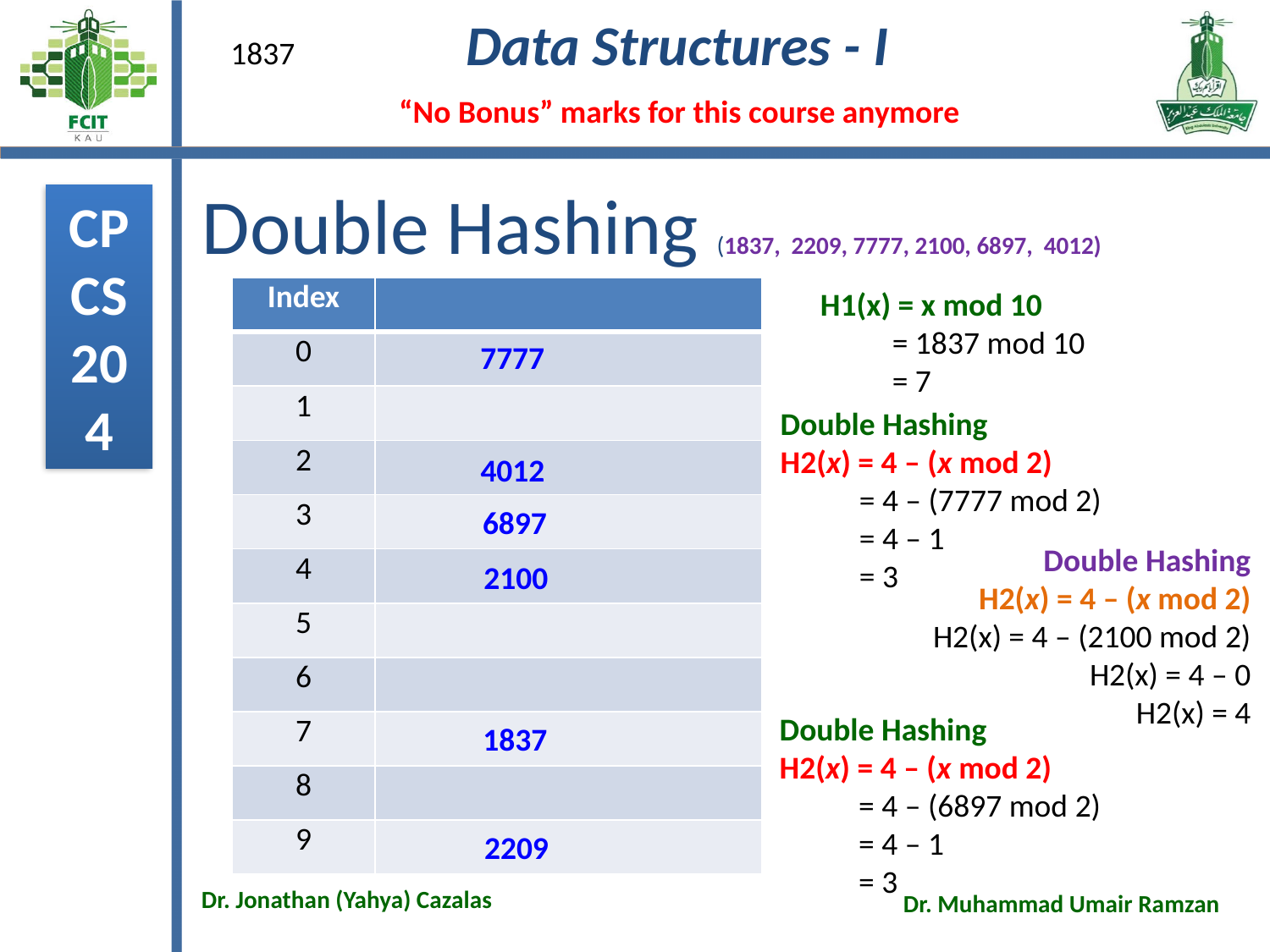

1837
# Double Hashing (1837,  2209, 7777, 2100, 6897,  4012)
| Index |  |
| --- | --- |
| 0 |  |
| 1 |  |
| 2 |  |
| 3 |  |
| 4 |  |
| 5 |  |
| 6 |  |
| 7 |  |
| 8 |  |
| 9 |  |
H1(x) = x mod 10
          = 1837 mod 10
          = 7
7777
Double Hashing
H2(x) = 4 – (x mod 2)
           = 4 – (7777 mod 2)
           = 4 – 1
           = 3
4012
6897
Double Hashing
H2(x) = 4 – (x mod 2)
           H2(x) = 4 – (2100 mod 2)
          H2(x) = 4 – 0
           H2(x) = 4
2100
Double Hashing
H2(x) = 4 – (x mod 2)
           = 4 – (6897 mod 2)
           = 4 – 1
           = 3
1837
2209